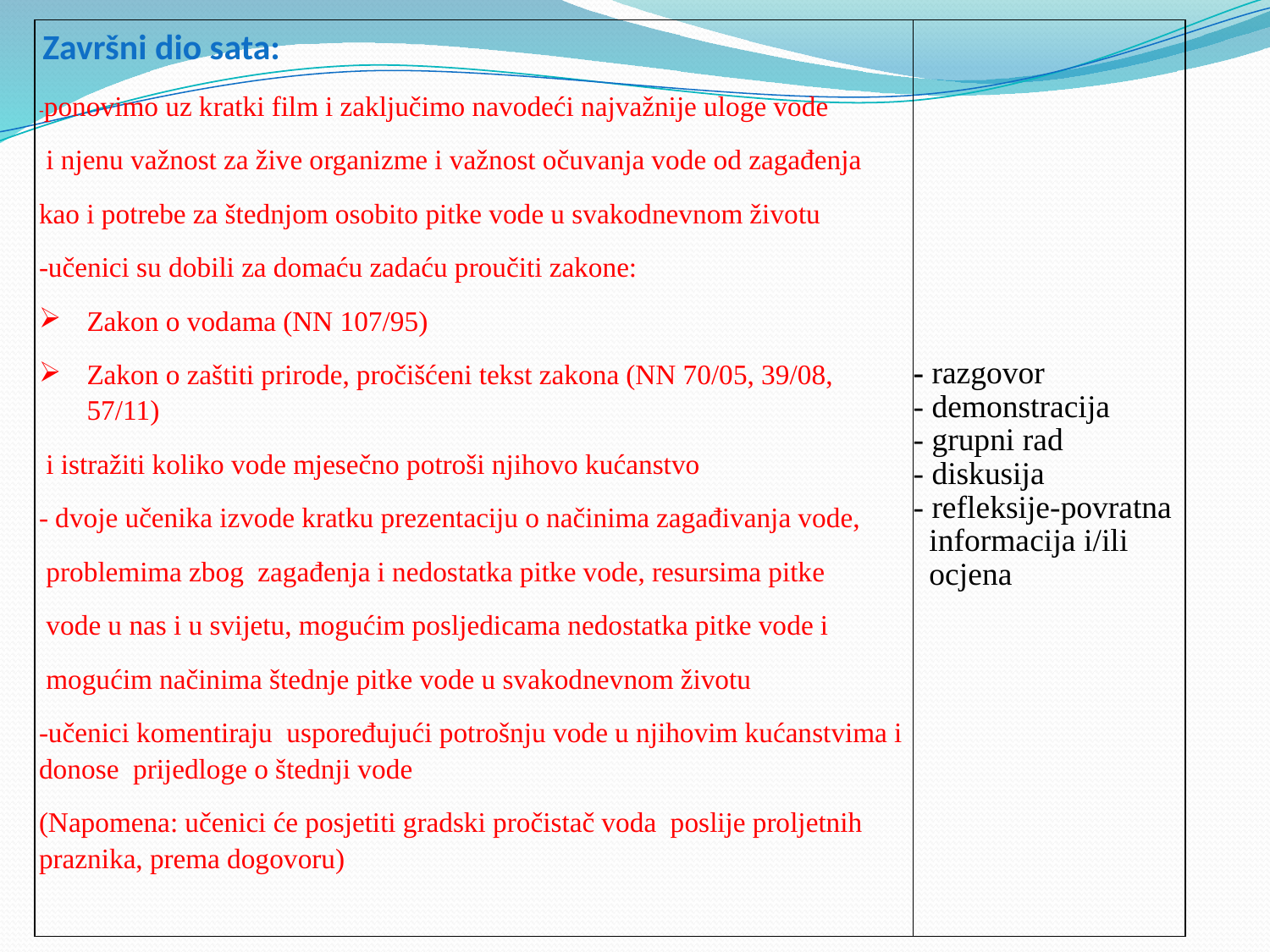

| Završni dio sata: -ponovimo uz kratki film i zaključimo navodeći najvažnije uloge vode i njenu važnost za žive organizme i važnost očuvanja vode od zagađenja kao i potrebe za štednjom osobito pitke vode u svakodnevnom životu -učenici su dobili za domaću zadaću proučiti zakone: Zakon o vodama (NN 107/95) Zakon o zaštiti prirode, pročišćeni tekst zakona (NN 70/05, 39/08, 57/11) i istražiti koliko vode mjesečno potroši njihovo kućanstvo - dvoje učenika izvode kratku prezentaciju o načinima zagađivanja vode, problemima zbog zagađenja i nedostatka pitke vode, resursima pitke vode u nas i u svijetu, mogućim posljedicama nedostatka pitke vode i mogućim načinima štednje pitke vode u svakodnevnom životu -učenici komentiraju uspoređujući potrošnju vode u njihovim kućanstvima i donose prijedloge o štednji vode (Napomena: učenici će posjetiti gradski pročistač voda poslije proljetnih praznika, prema dogovoru) | - razgovor - demonstracija - grupni rad - diskusija - refleksije-povratna informacija i/ili ocjena |
| --- | --- |
#